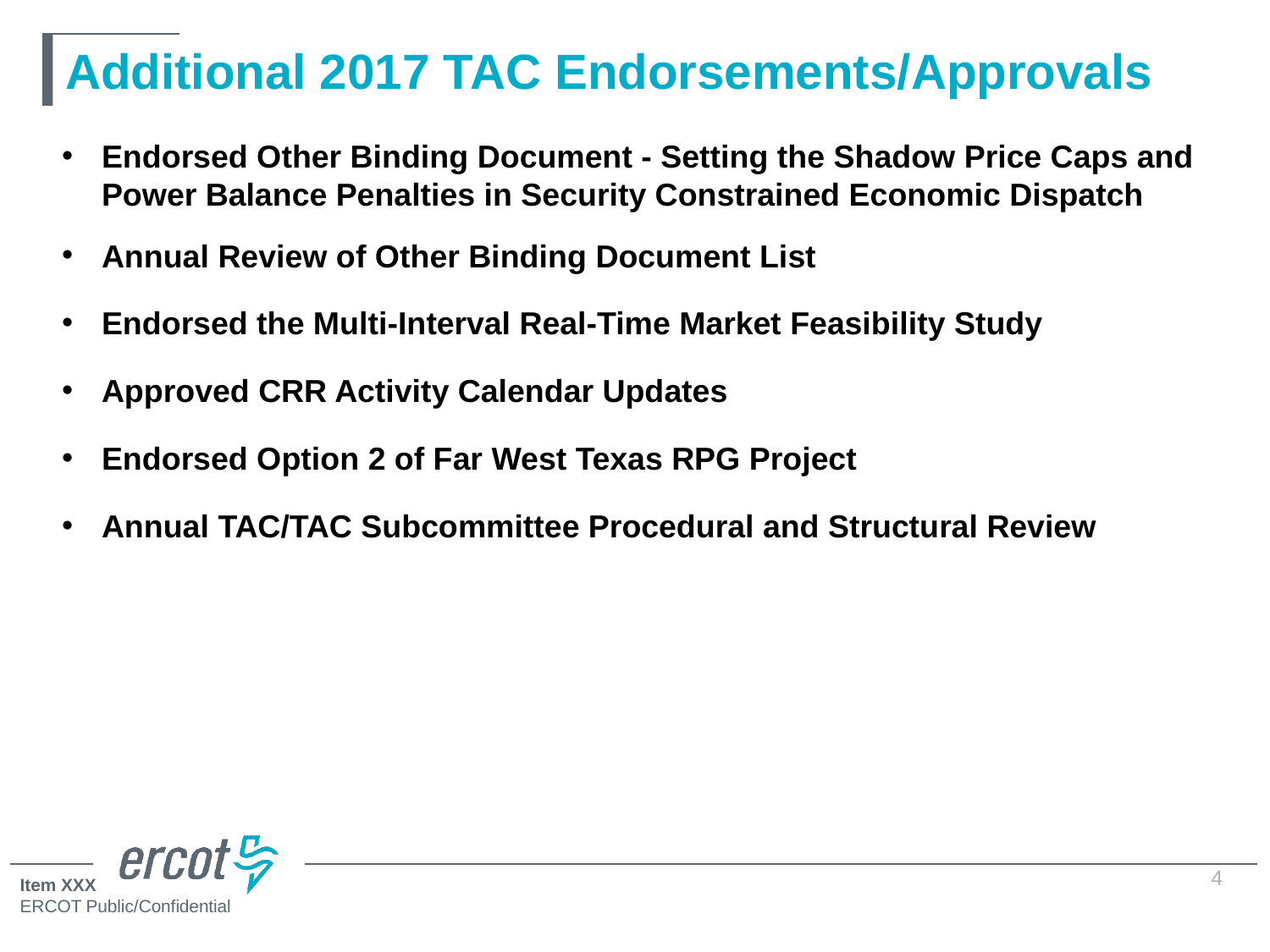

# Additional 2017 TAC Endorsements/Approvals
Endorsed Other Binding Document - Setting the Shadow Price Caps and Power Balance Penalties in Security Constrained Economic Dispatch

Annual Review of Other Binding Document List

Endorsed the Multi-Interval Real-Time Market Feasibility Study

Approved CRR Activity Calendar Updates

Endorsed Option 2 of Far West Texas RPG Project

Annual TAC/TAC Subcommittee Procedural and Structural Review
4